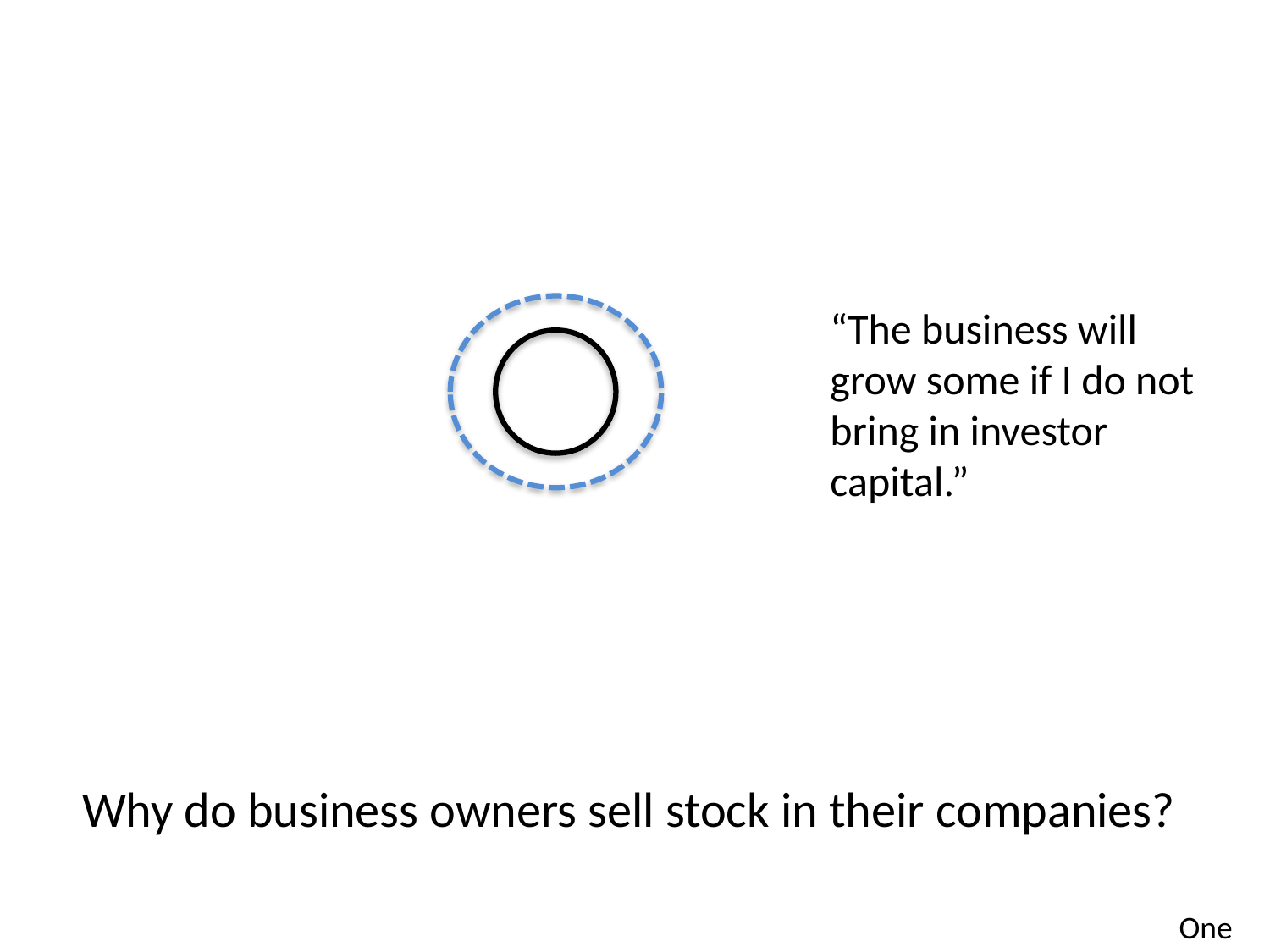

“The business will grow some if I do not bring in investor capital.”

Why do business owners sell stock in their companies?
One